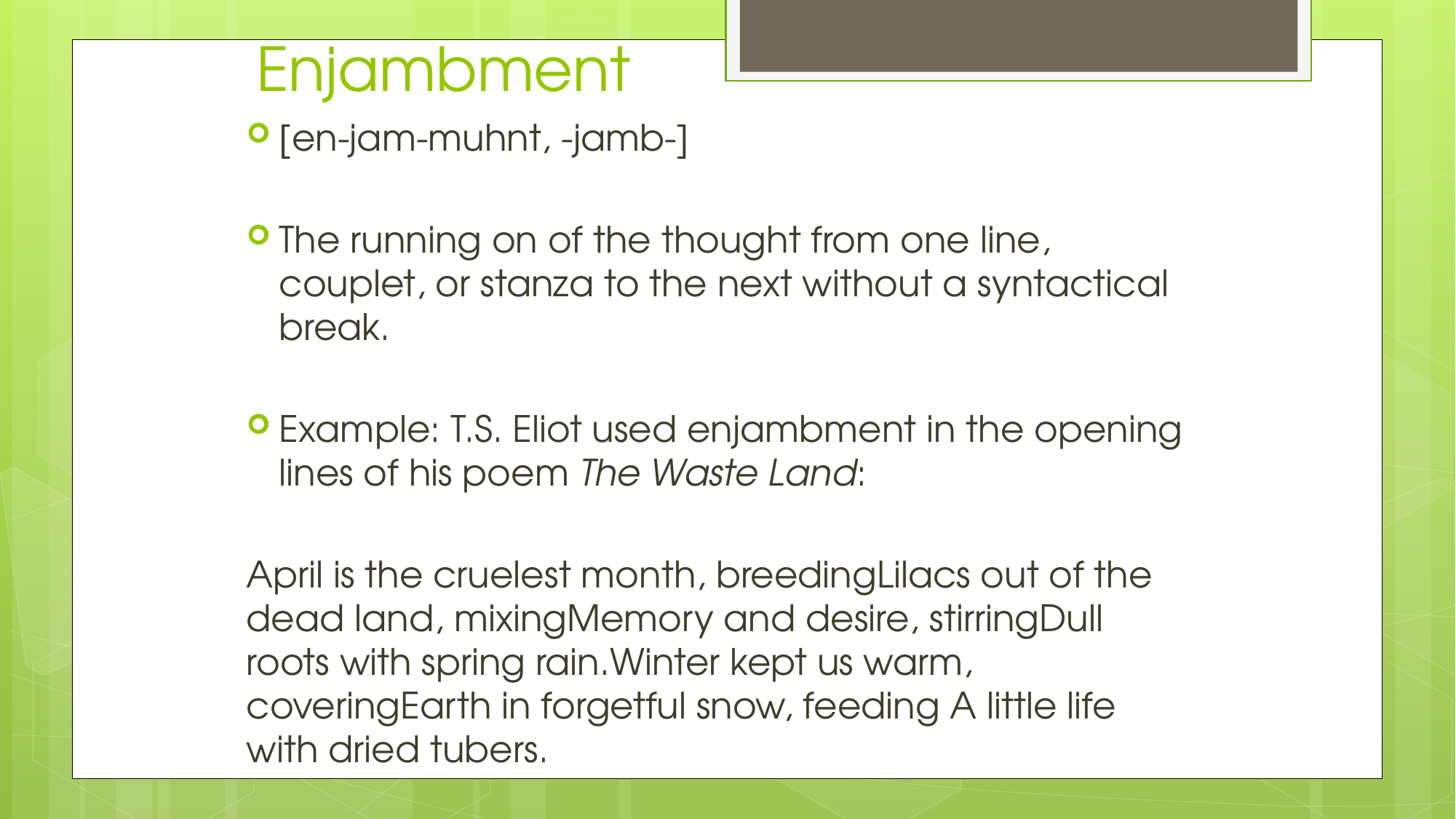

# Enjambment
[en-jam-muhnt, -jamb-]

The running on of the thought from one line, couplet, or stanza to the next without a syntactical break.

Example: T.S. Eliot used enjambment in the opening lines of his poem The Waste Land:

April is the cruelest month, breedingLilacs out of the dead land, mixingMemory and desire, stirringDull roots with spring rain.Winter kept us warm, coveringEarth in forgetful snow, feeding A little life with dried tubers.